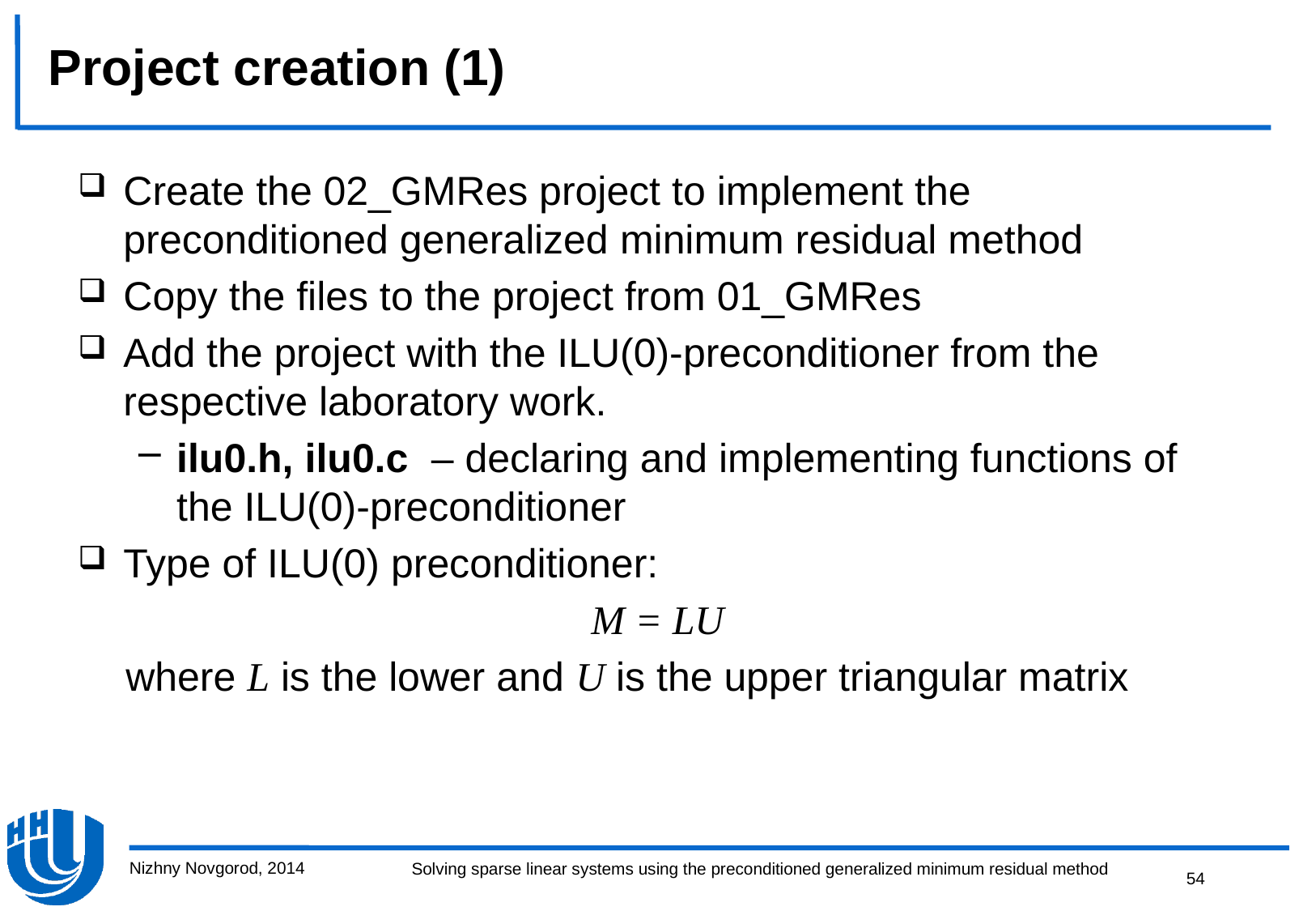

# Project creation (1)
Create the 02_GMRes project to implement the preconditioned generalized minimum residual method
Copy the files to the project from 01_GMRes
Add the project with the ILU(0)-preconditioner from the respective laboratory work.
ilu0.h, ilu0.c  – declaring and implementing functions of the ILU(0)-preconditioner
Type of ILU(0) preconditioner:
M = LU
where L is the lower and U is the upper triangular matrix

Nizhny Novgorod, 2014
54
Solving sparse linear systems using the preconditioned generalized minimum residual method